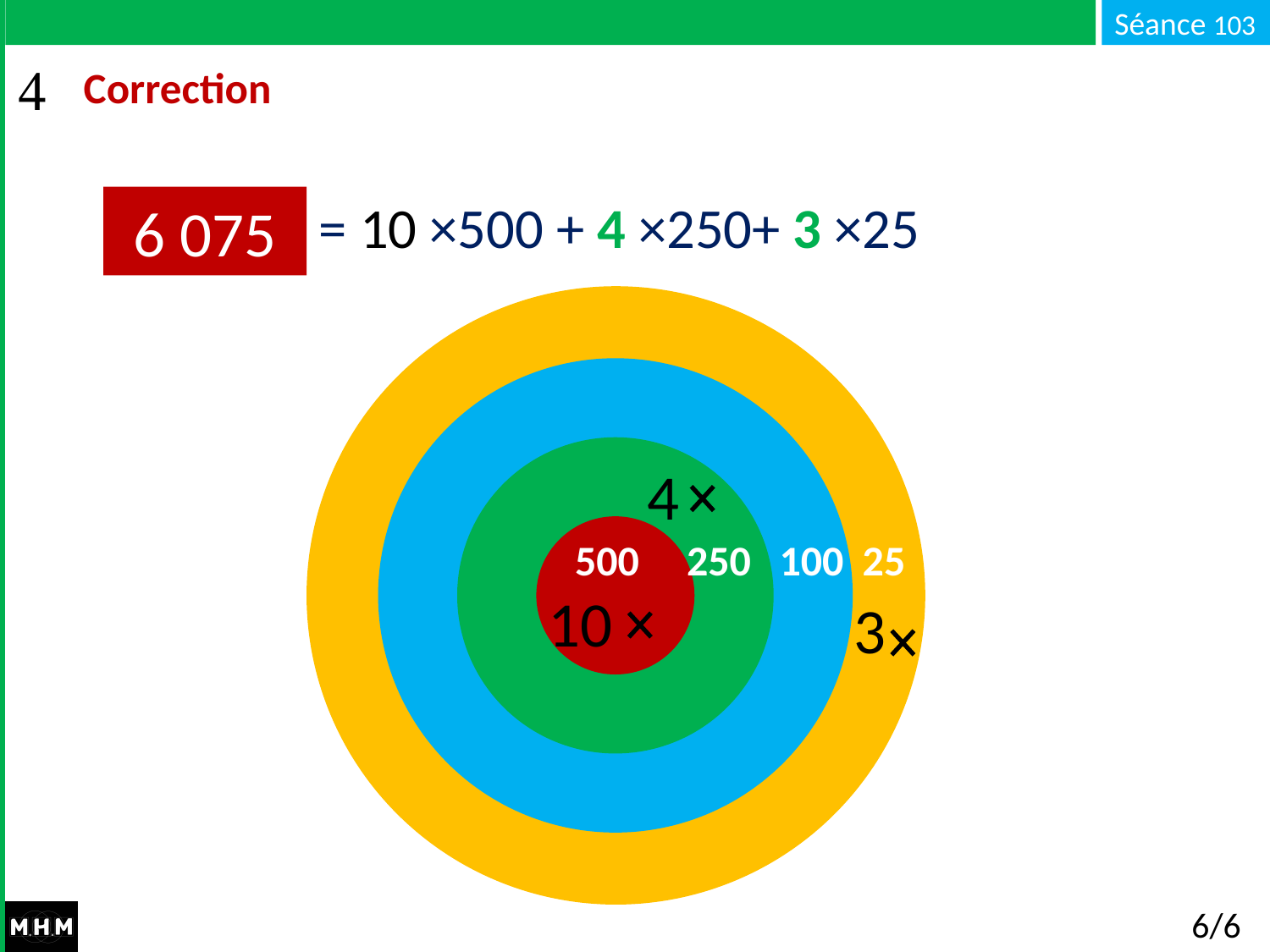

# Correction
= 10 ×500 + 4 ×250+ 3 ×25
6 075

 500     250   100  25
4

10

3

6/6